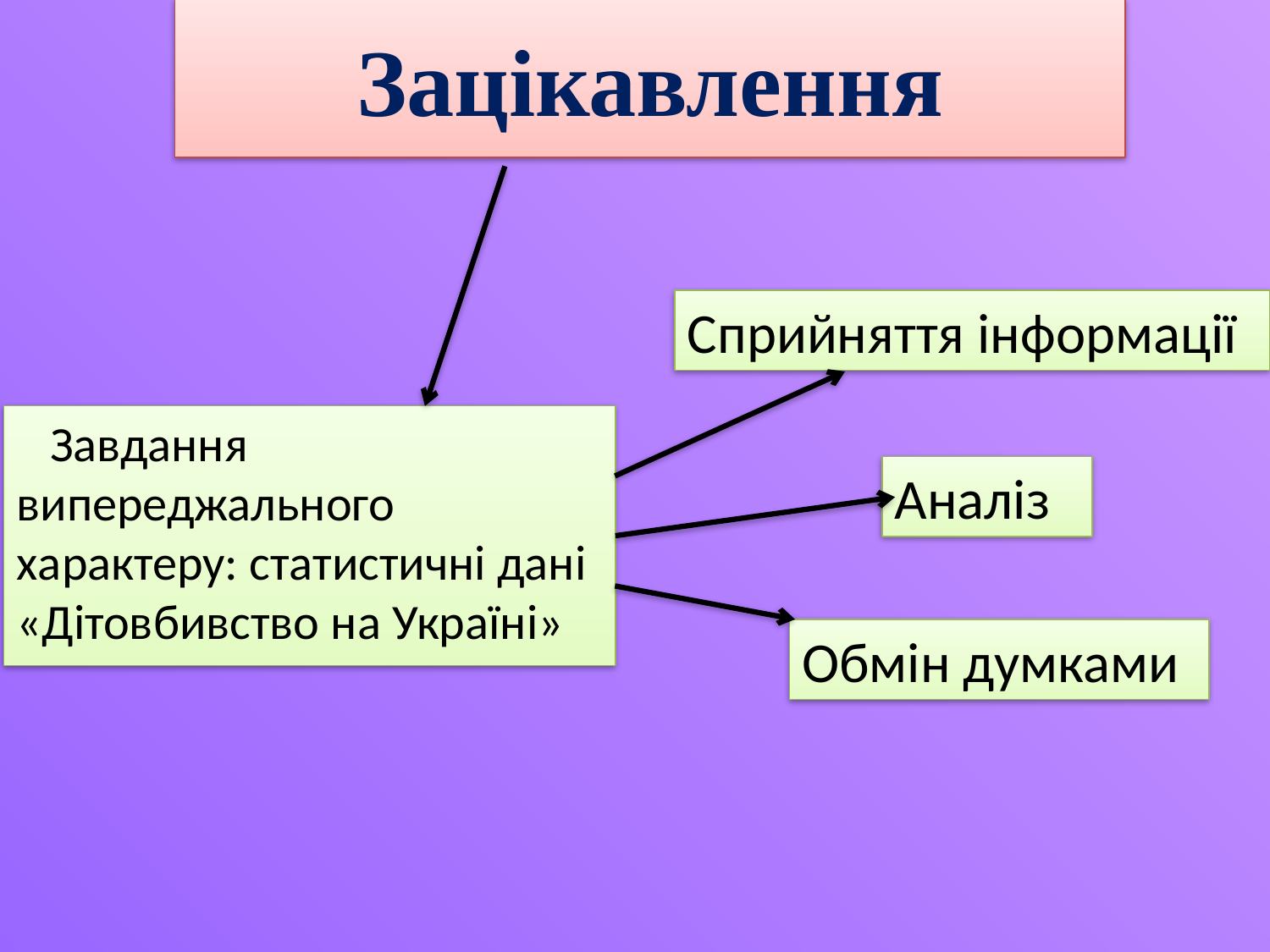

# Зацікавлення
Сприйняття інформації
   Завдання випереджального характеру: статистичні дані «Дітовбивство на Україні»
Аналіз
Обмін думками